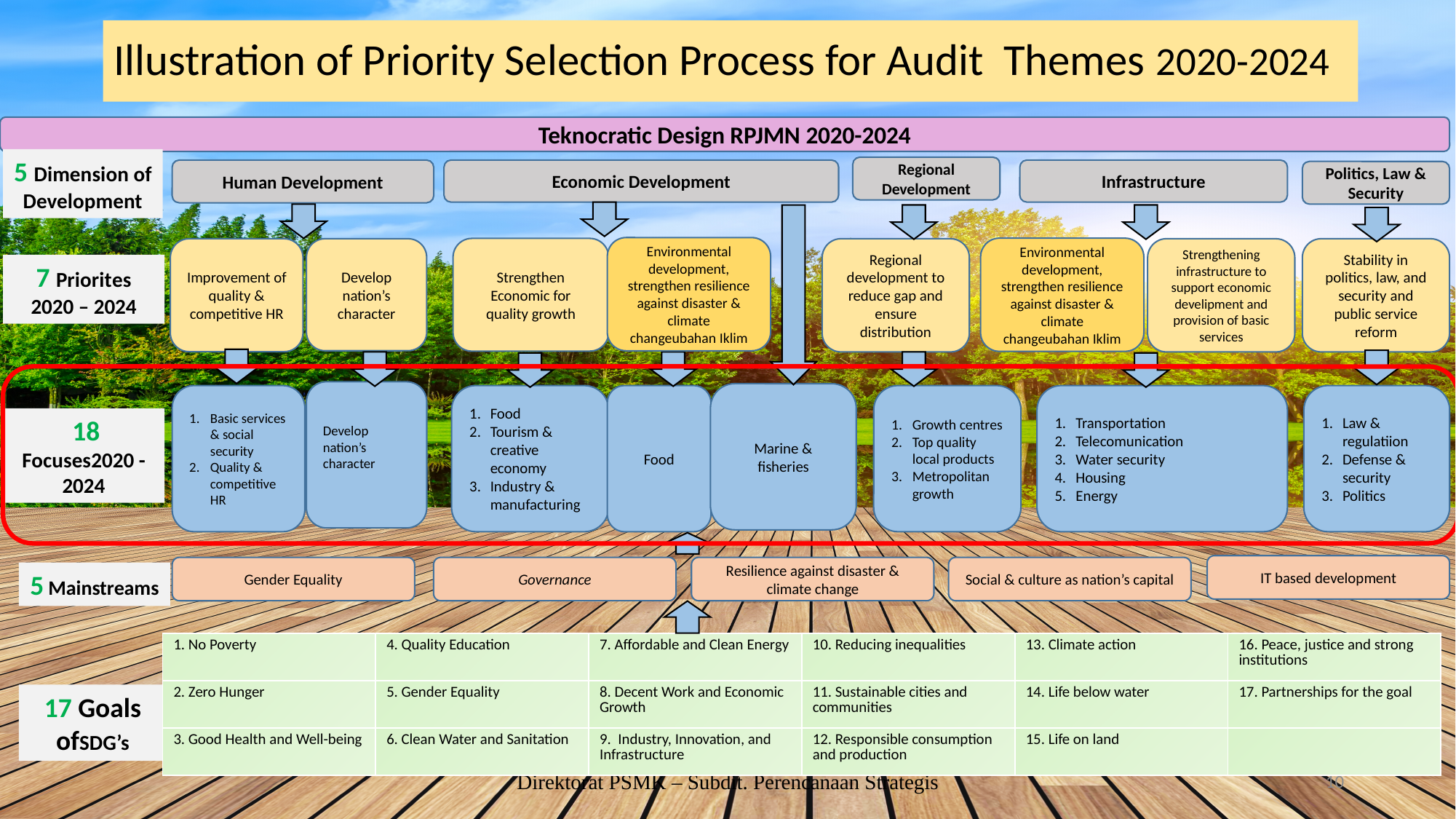

# Illustration of Priority Selection Process for Audit  Themes 2020-2024
Teknocratic Design RPJMN 2020-2024
5 Dimension of Development
Regional Development
Economic Development
Infrastructure
Human Development
Politics, Law & Security

Environmental development, strengthen resilience against disaster & climate changeubahan Iklim
Environmental development, strengthen resilience against disaster & climate changeubahan Iklim
Strengthen Economic for quality growth
Improvement of quality & competitive HR
Develop nation’s character
Regional development to reduce gap and ensure distribution
Strengthening infrastructure to support economic develipment and provision of basic services
Stability in politics, law, and security and public service reform
7 Priorites 2020 – 2024

Develop nation’s character

Marine & fisheries
Basic services & social security
Quality & competitive HR
Food
Tourism & creative economy
Industry & manufacturing
Food
Growth centres
Top quality local products
Metropolitan growth
Transportation
Telecomunication
Water security
Housing
Energy
Law & regulatiion
Defense & security
Politics
 18 Focuses2020 - 2024

IT based development
Gender Equality
Governance
Resilience against disaster & climate change
Social & culture as nation’s capital
5 Mainstreams

| 1. No Poverty | 4. Quality Education | 7. Affordable and Clean Energy | 10. Reducing inequalities | 13. Climate action | 16. Peace, justice and strong institutions |
| --- | --- | --- | --- | --- | --- |
| 2. Zero Hunger | 5. Gender Equality | 8. Decent Work and Economic Growth | 11. Sustainable cities and communities | 14. Life below water | 17. Partnerships for the goal |
| 3. Good Health and Well-being | 6. Clean Water and Sanitation | 9.  Industry, Innovation, and Infrastructure | 12. Responsible consumption and production | 15. Life on land |  |
17 Goals ofSDG’s
Direktorat PSMK – Subdit. Perencanaan Strategis
10